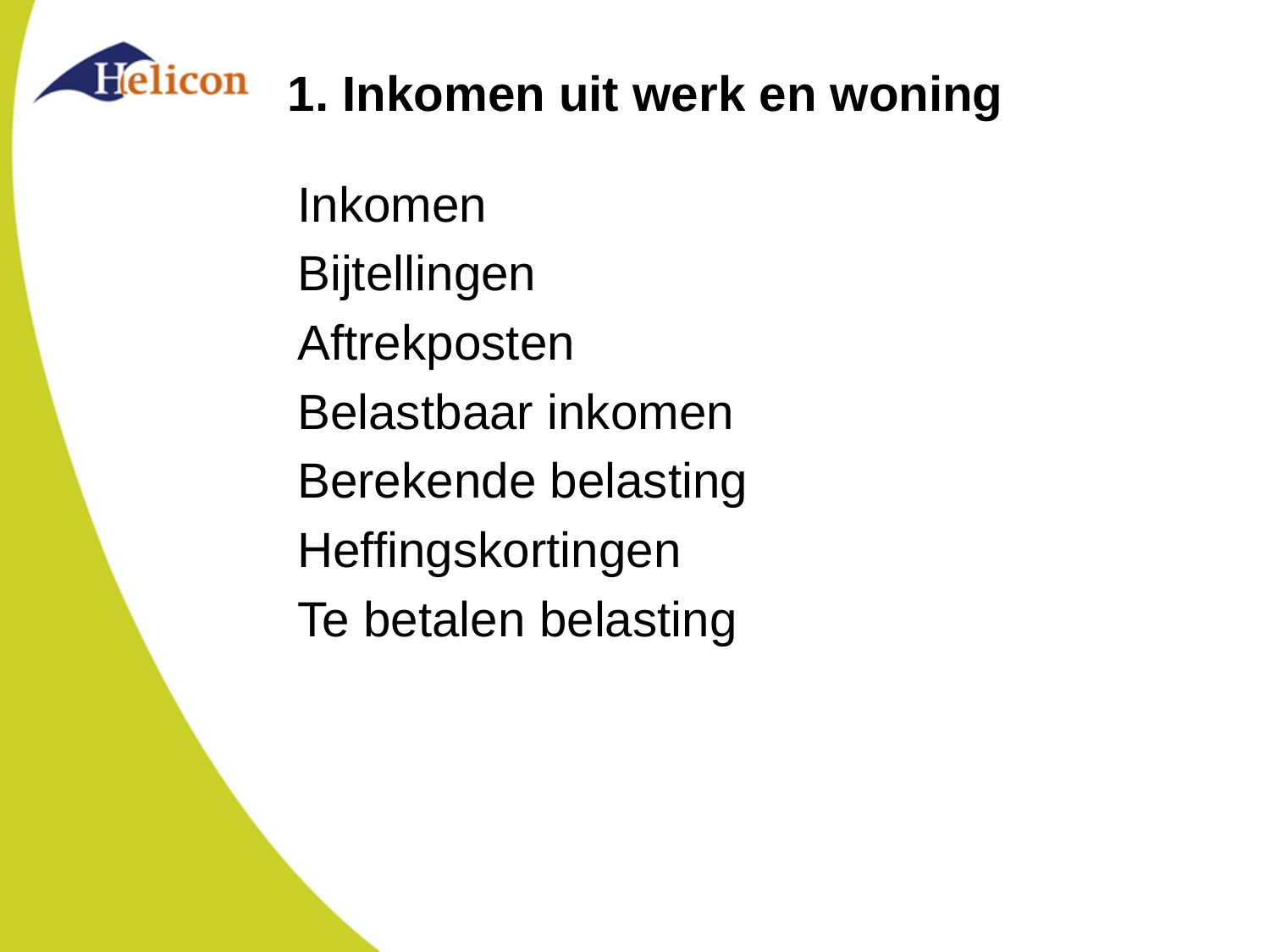

# 1. Inkomen uit werk en woning
Inkomen
Bijtellingen
Aftrekposten
Belastbaar inkomen
Berekende belasting
Heffingskortingen
Te betalen belasting